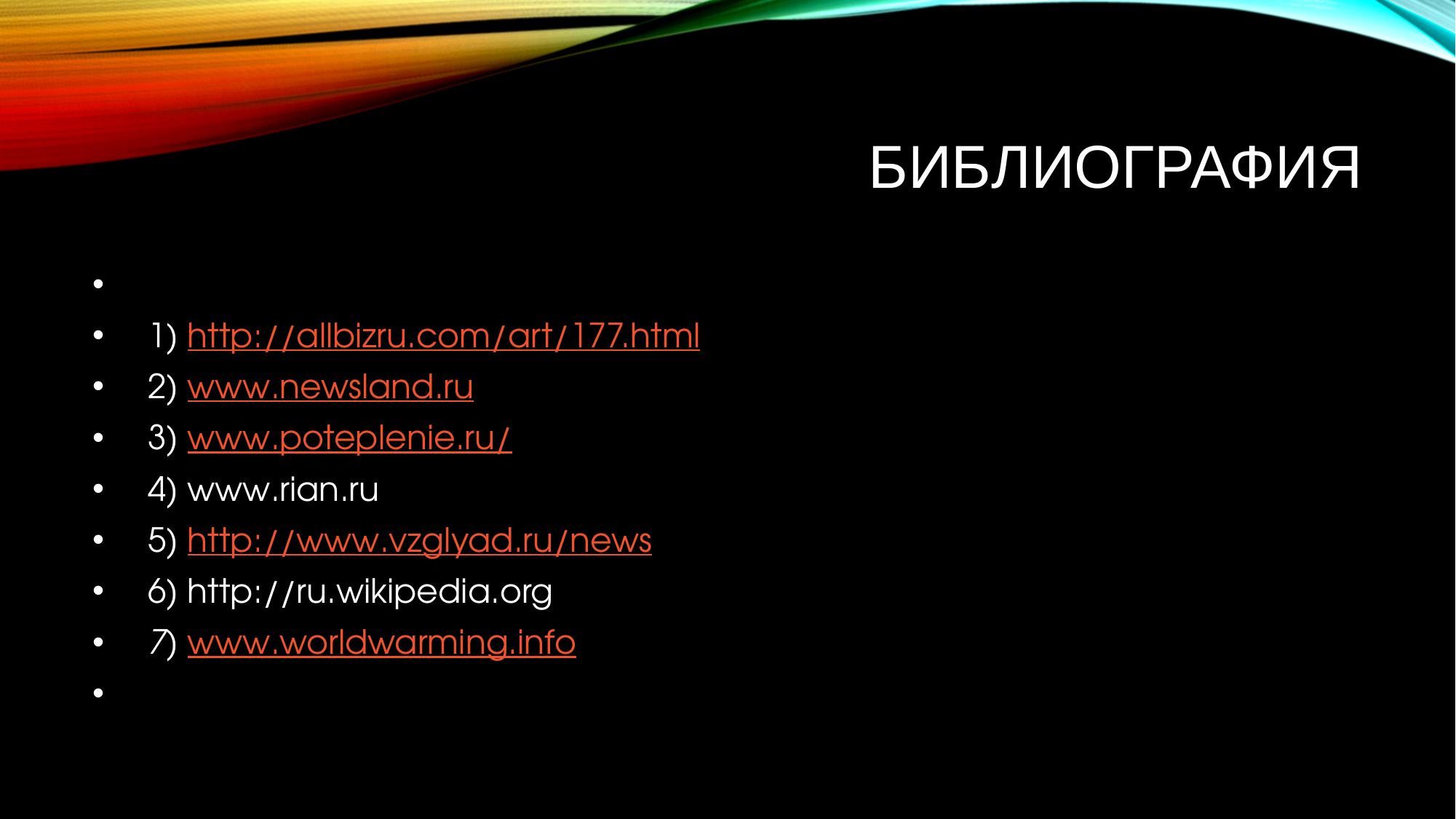

# БИБЛИОГРАФИЯ

   1) http://allbizru.com/art/177.html
   2) www.newsland.ru
   3) www.poteplenie.ru/
   4) www.rian.ru
   5) http://www.vzglyad.ru/news
   6) http://ru.wikipedia.org
   7) www.worldwarming.info